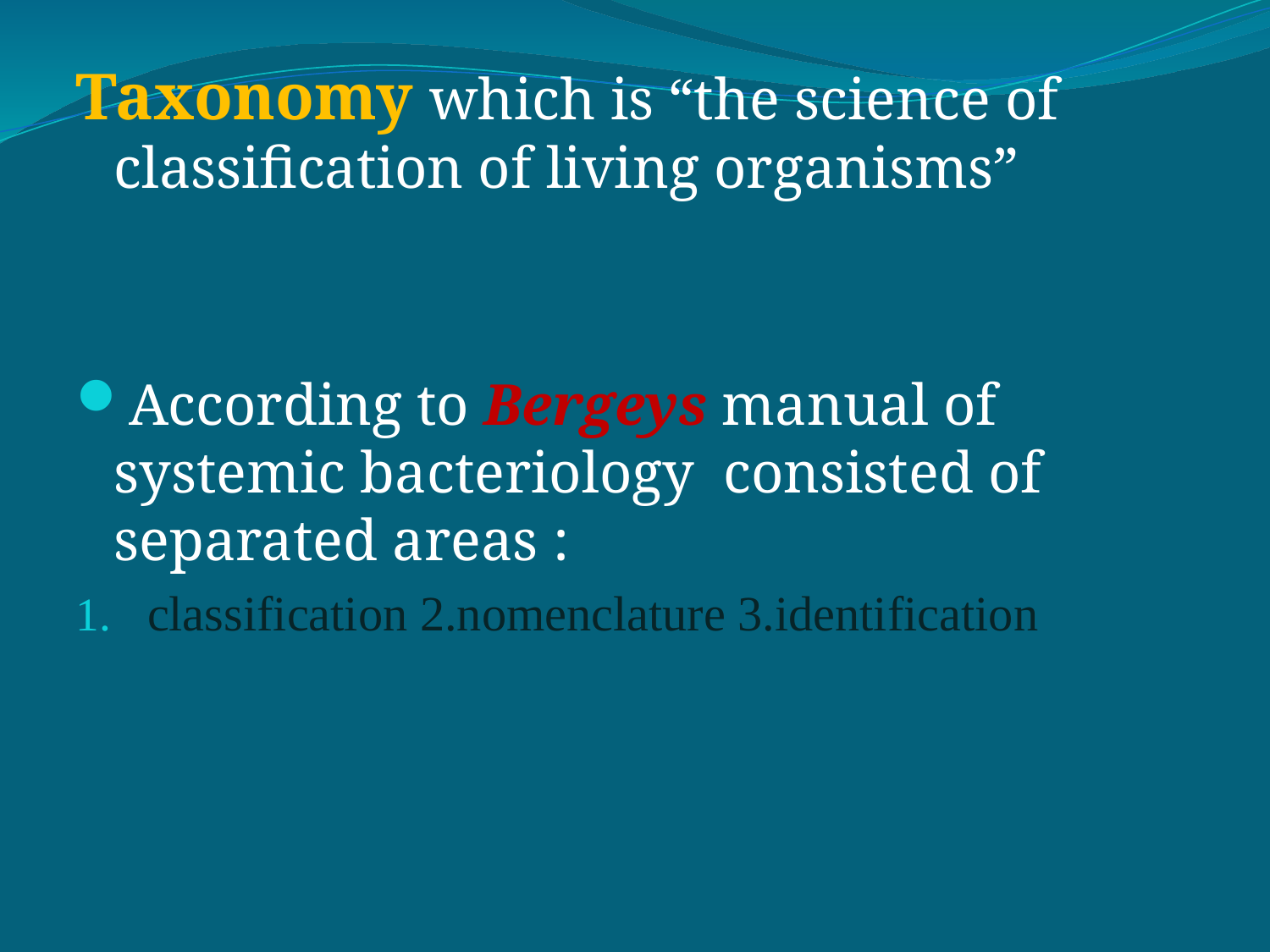

Taxonomy which is “the science of classification of living organisms”

According to Bergeys manual of systemic bacteriology  consisted of separated areas :
classification 2.nomenclature 3.identification